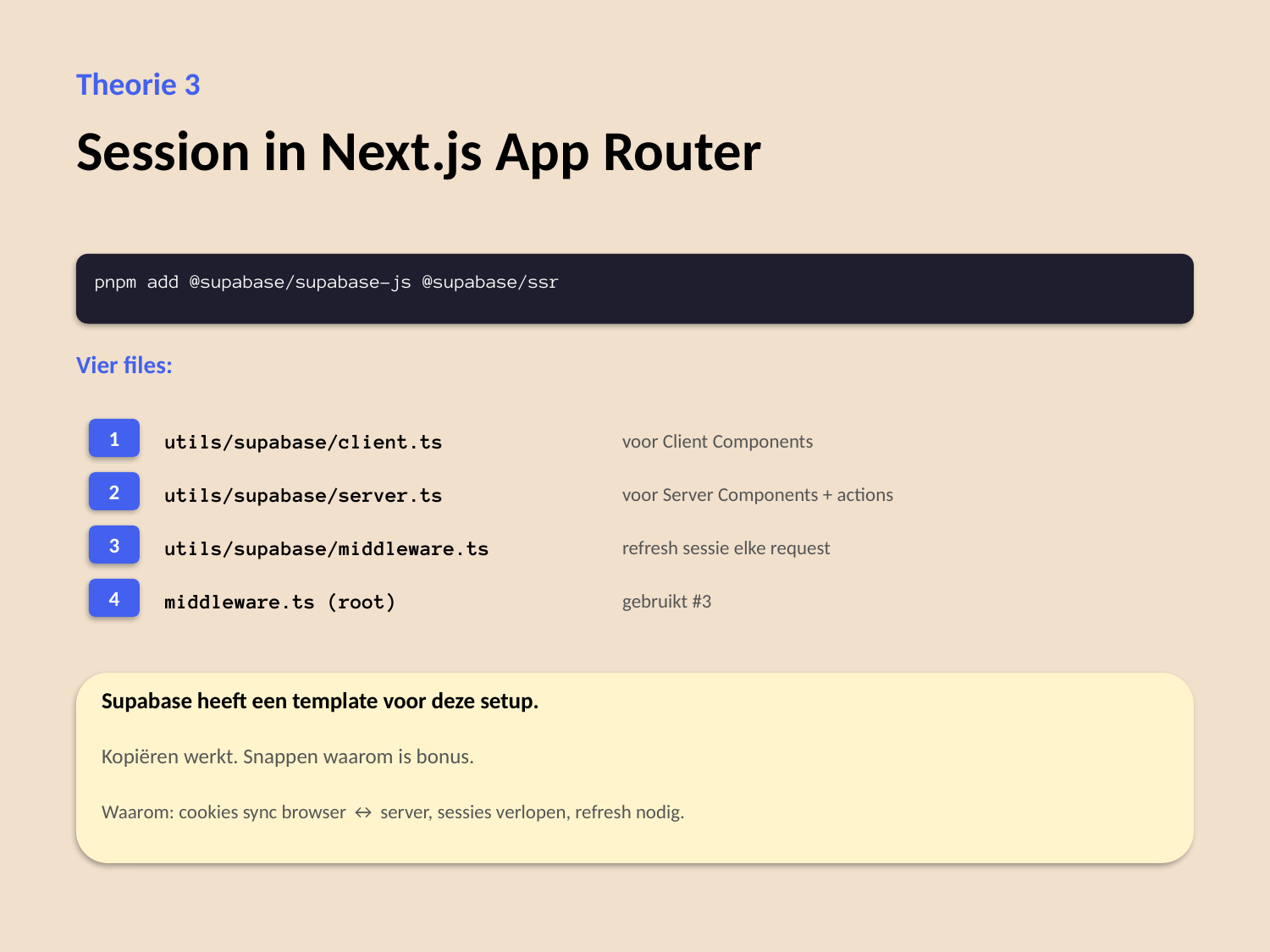

Theorie 3
Session in Next.js App Router

pnpm add @supabase/supabase-js @supabase/ssr
Vier files:
utils/supabase/client.ts
voor Client Components

1
utils/supabase/server.ts
voor Server Components + actions

2
utils/supabase/middleware.ts
refresh sessie elke request

3
middleware.ts (root)
gebruikt #3

4

Supabase heeft een template voor deze setup.
Kopiëren werkt. Snappen waarom is bonus.
Waarom: cookies sync browser ↔ server, sessies verlopen, refresh nodig.